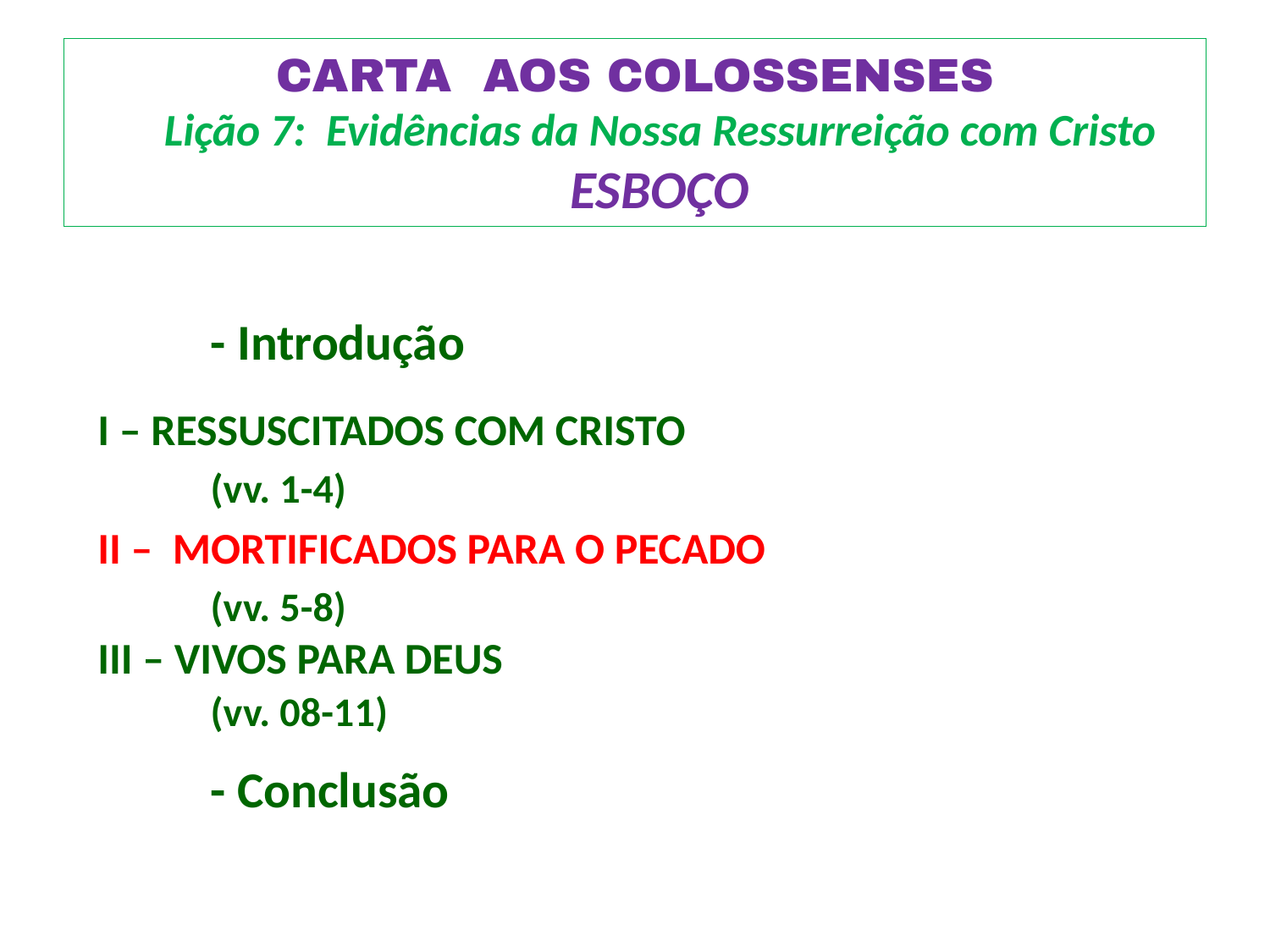

# CARTA  AOS COLOSSENSES Lição 7:  Evidências da Nossa Ressurreição com Cristo ESBOÇO

	- Introdução

I – RESSUSCITADOS COM CRISTO
			(vv. 1-4)
II –  MORTIFICADOS PARA O PECADO
			(vv. 5-8)
III – VIVOS PARA DEUS
			(vv. 08-11)

	- Conclusão